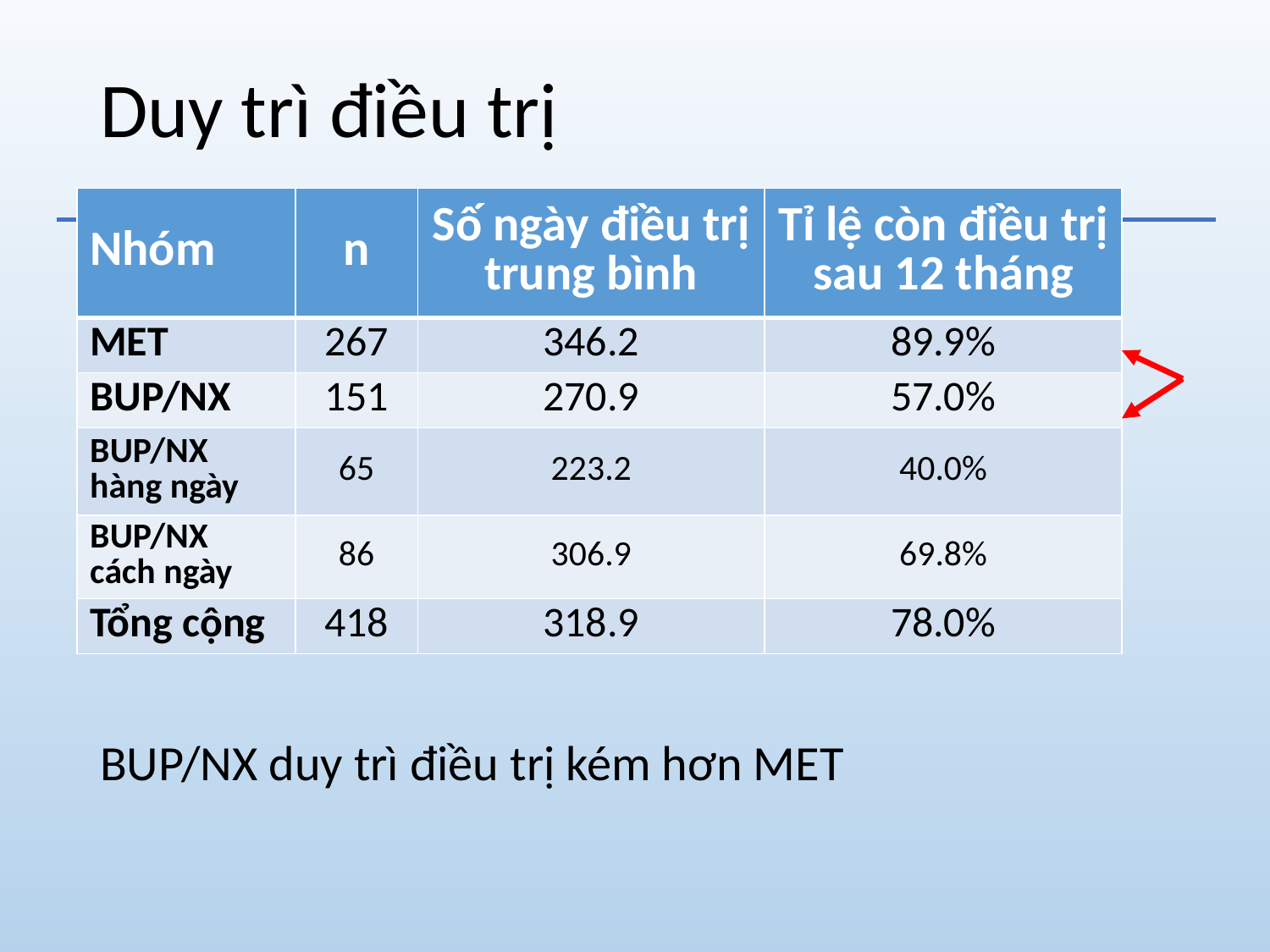

# Duy trì điều trị
| Nhóm | n | Số ngày điều trị trung bình | Tỉ lệ còn điều trị sau 12 tháng |
| --- | --- | --- | --- |
| MET | 267 | 346.2 | 89.9% |
| BUP/NX | 151 | 270.9 | 57.0% |
| BUP/NX hàng ngày | 65 | 223.2 | 40.0% |
| BUP/NX cách ngày | 86 | 306.9 | 69.8% |
| Tổng cộng | 418 | 318.9 | 78.0% |
BUP/NX duy trì điều trị kém hơn MET